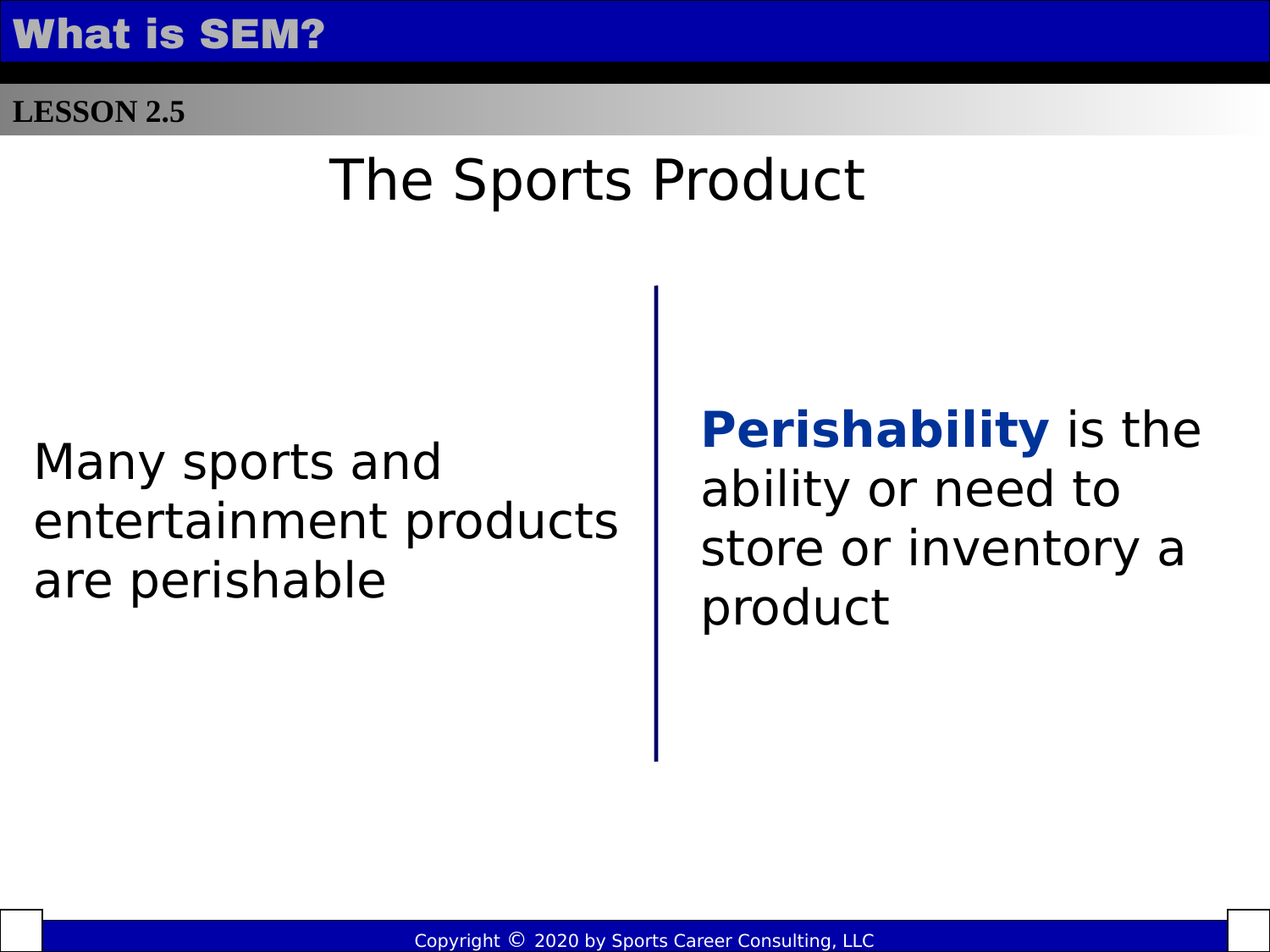

What is SEM?
LESSON 2.5
The Sports Product

Perishability is the ability or need to store or inventory a product
Many sports and entertainment products are perishable
Copyright © 2020 by Sports Career Consulting, LLC